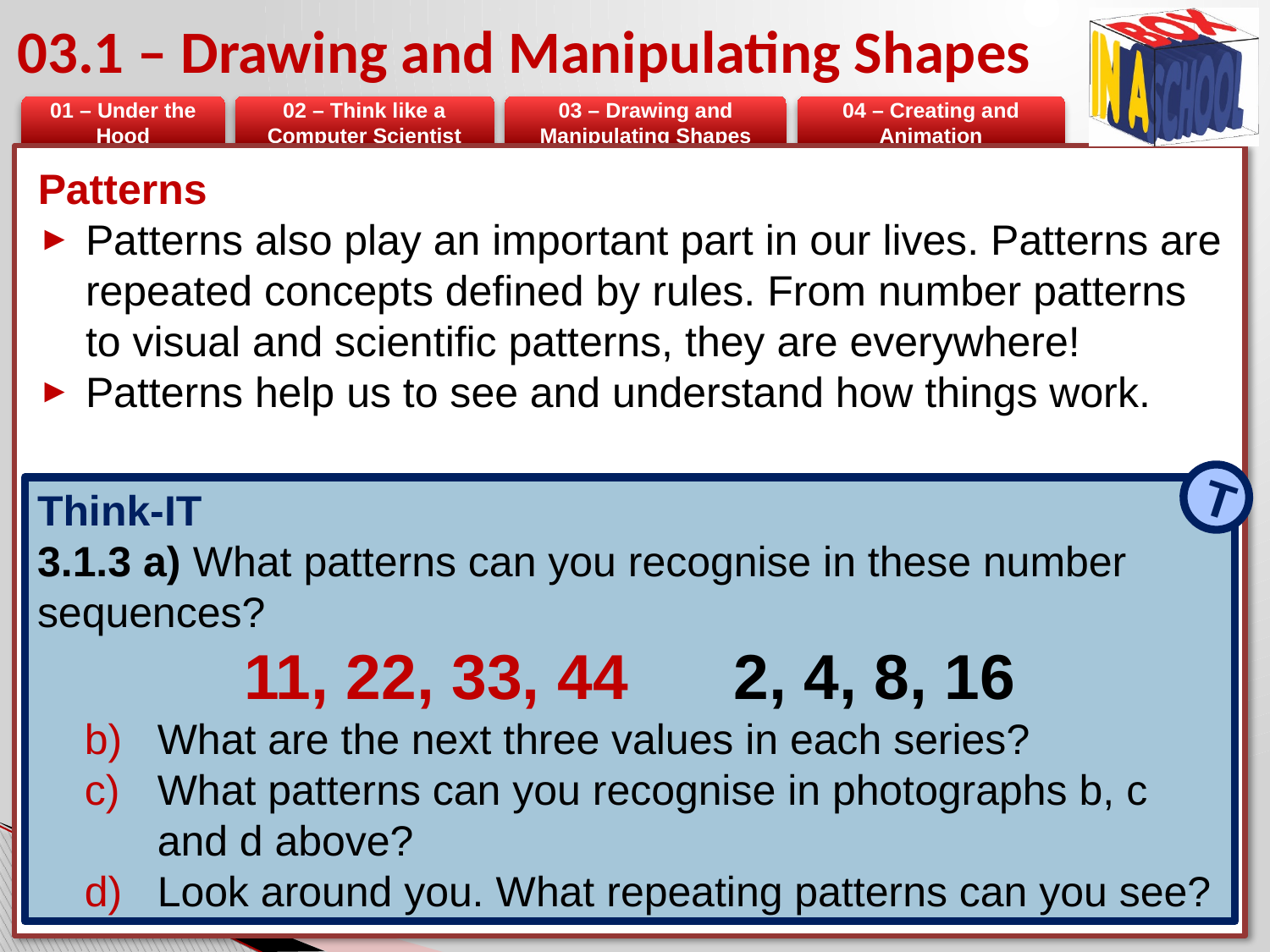

# 03.1 – Drawing and Manipulating Shapes
Patterns
Patterns also play an important part in our lives. Patterns are repeated concepts defined by rules. From number patterns to visual and scientific patterns, they are everywhere!
Patterns help us to see and understand how things work.
T
Think-IT
3.1.3 a) What patterns can you recognise in these number sequences?
11, 22, 33, 44      2, 4, 8, 16
What are the next three values in each series?
What patterns can you recognise in photographs b, c and d above?
Look around you. What repeating patterns can you see?